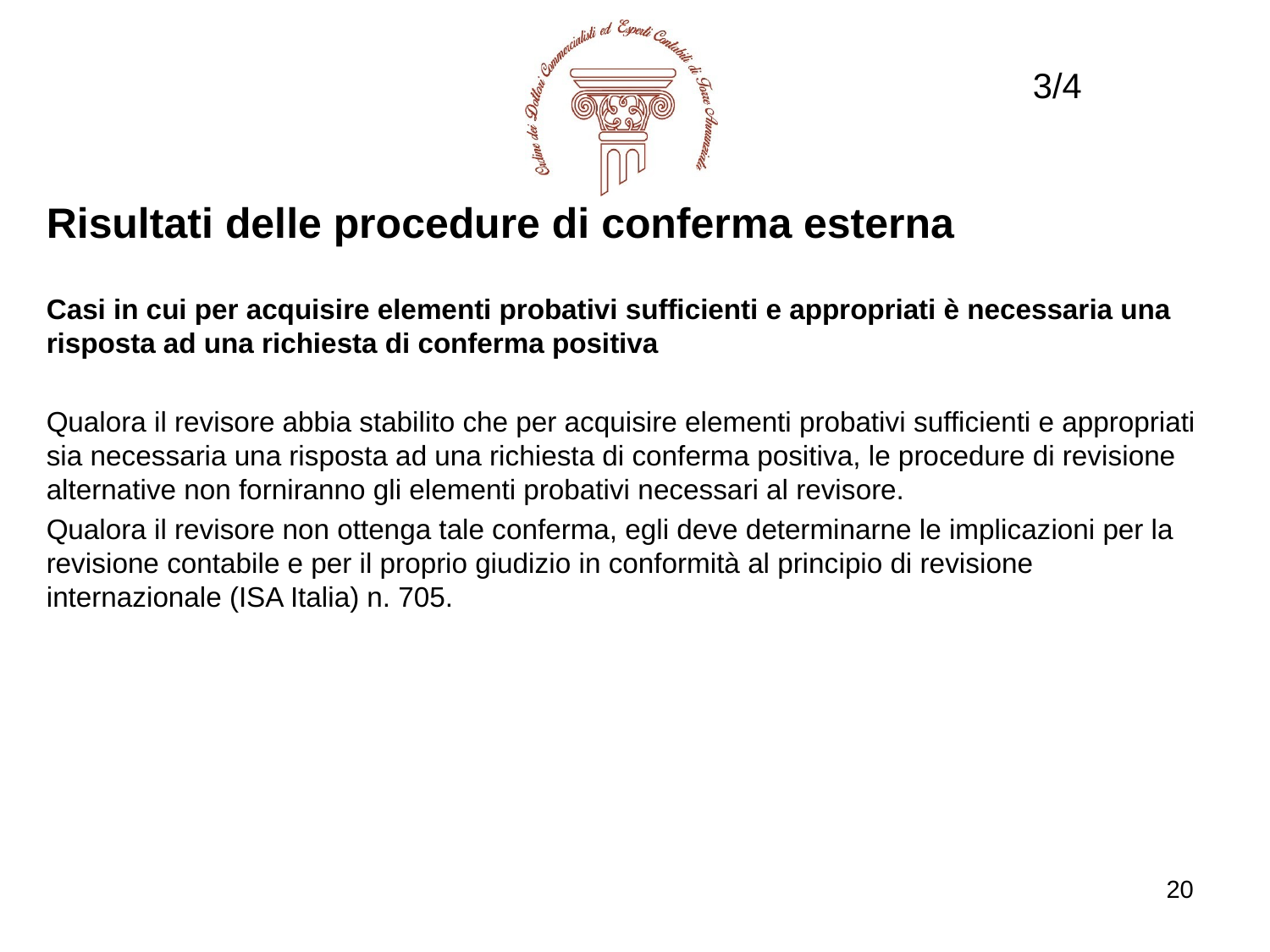

3/4
Risultati delle procedure di conferma esterna

Casi in cui per acquisire elementi probativi sufficienti e appropriati è necessaria una risposta ad una richiesta di conferma positiva

Qualora il revisore abbia stabilito che per acquisire elementi probativi sufficienti e appropriati sia necessaria una risposta ad una richiesta di conferma positiva, le procedure di revisione alternative non forniranno gli elementi probativi necessari al revisore.
Qualora il revisore non ottenga tale conferma, egli deve determinarne le implicazioni per la revisione contabile e per il proprio giudizio in conformità al principio di revisione internazionale (ISA Italia) n. 705.

20